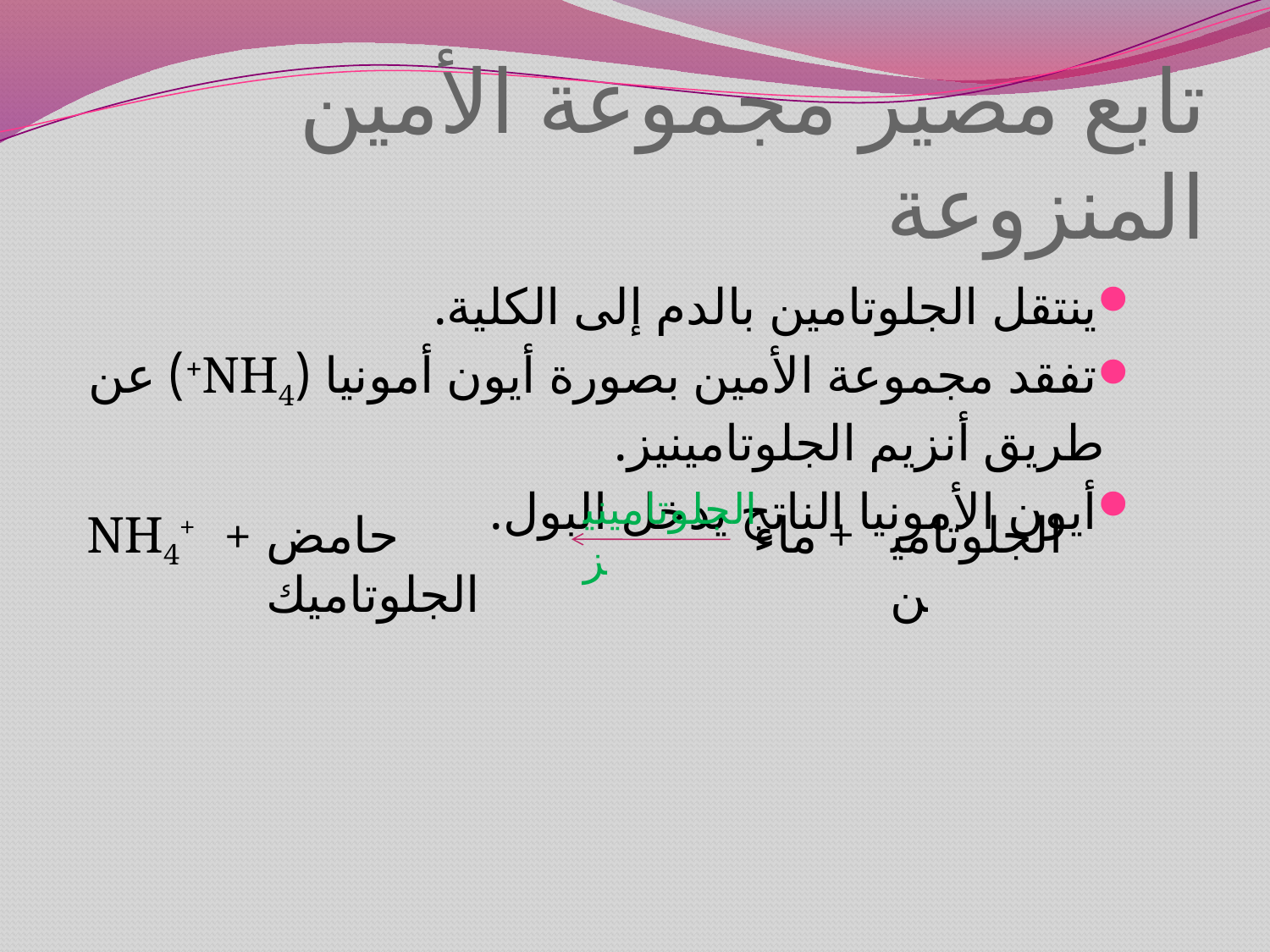

# تابع مصير مجموعة الأمين المنزوعة
ينتقل الجلوتامين بالدم إلى الكلية.
تفقد مجموعة الأمين بصورة أيون أمونيا (NH4+) عن طريق أنزيم الجلوتامينيز.
أيون الأمونيا الناتج يدخل البول.

الجلوتامينيز
NH4+
حامض الجلوتاميك
ماء
+
الجلوتامين
+